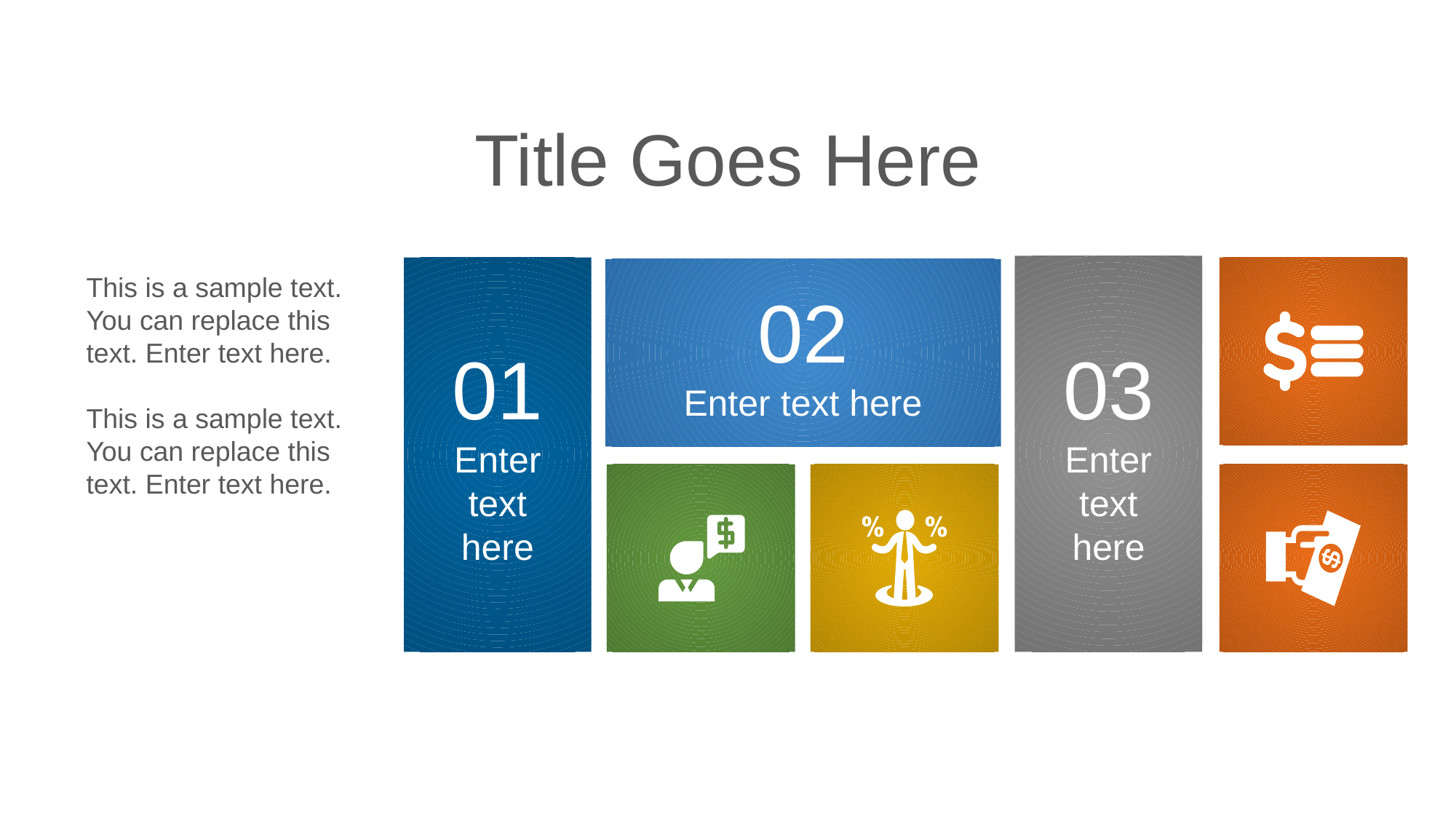

Title Goes Here

This is a sample text. You can replace this text. Enter text here.

This is a sample text. You can replace this text. Enter text here.
02
Enter text here

03
Enter text here
01
Enter text here